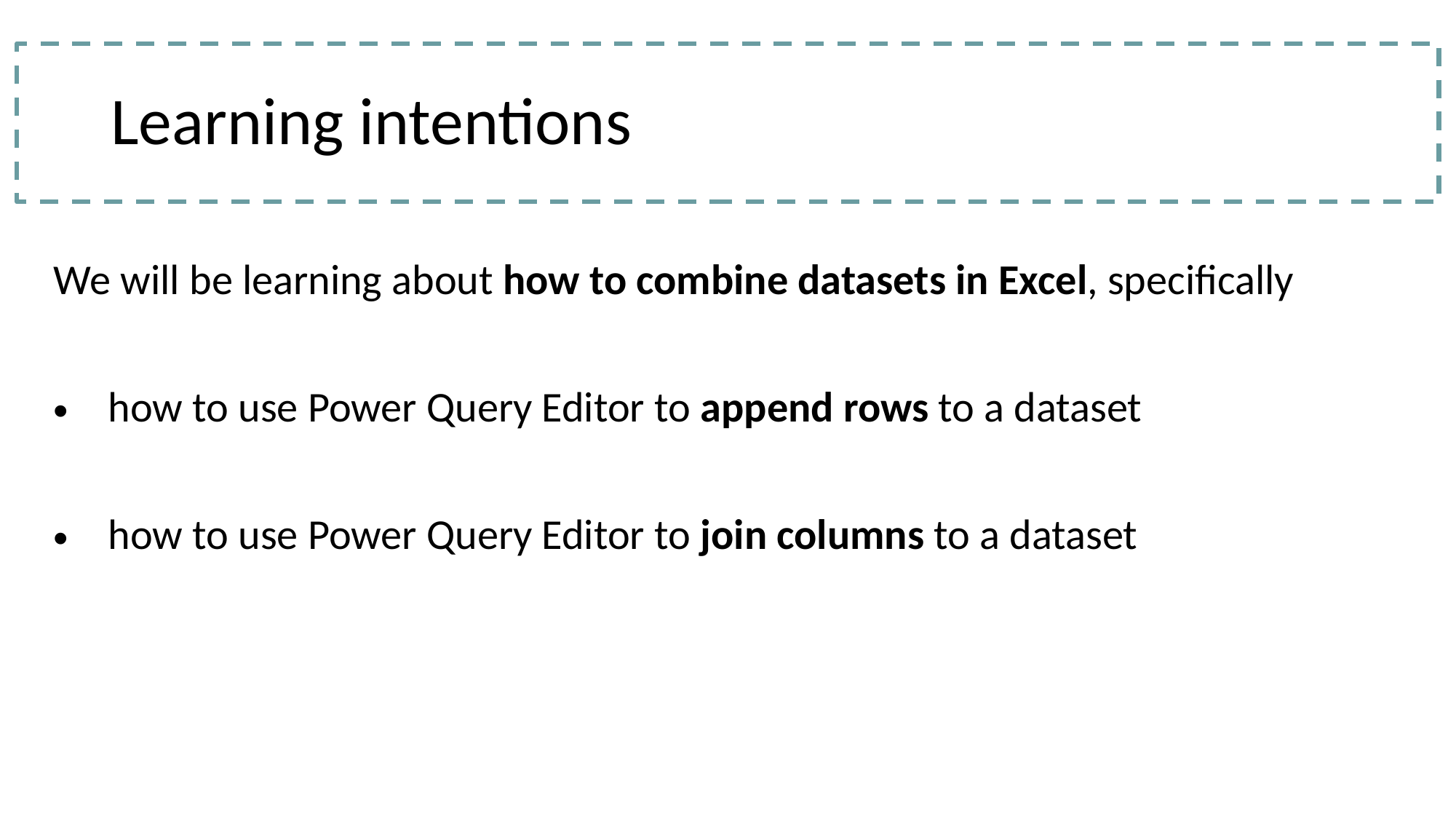

# Learning intentions
| We will be learning about how to combine datasets in Excel, specifically how to use Power Query Editor to append rows to a dataset how to use Power Query Editor to join columns to a dataset |
| --- |